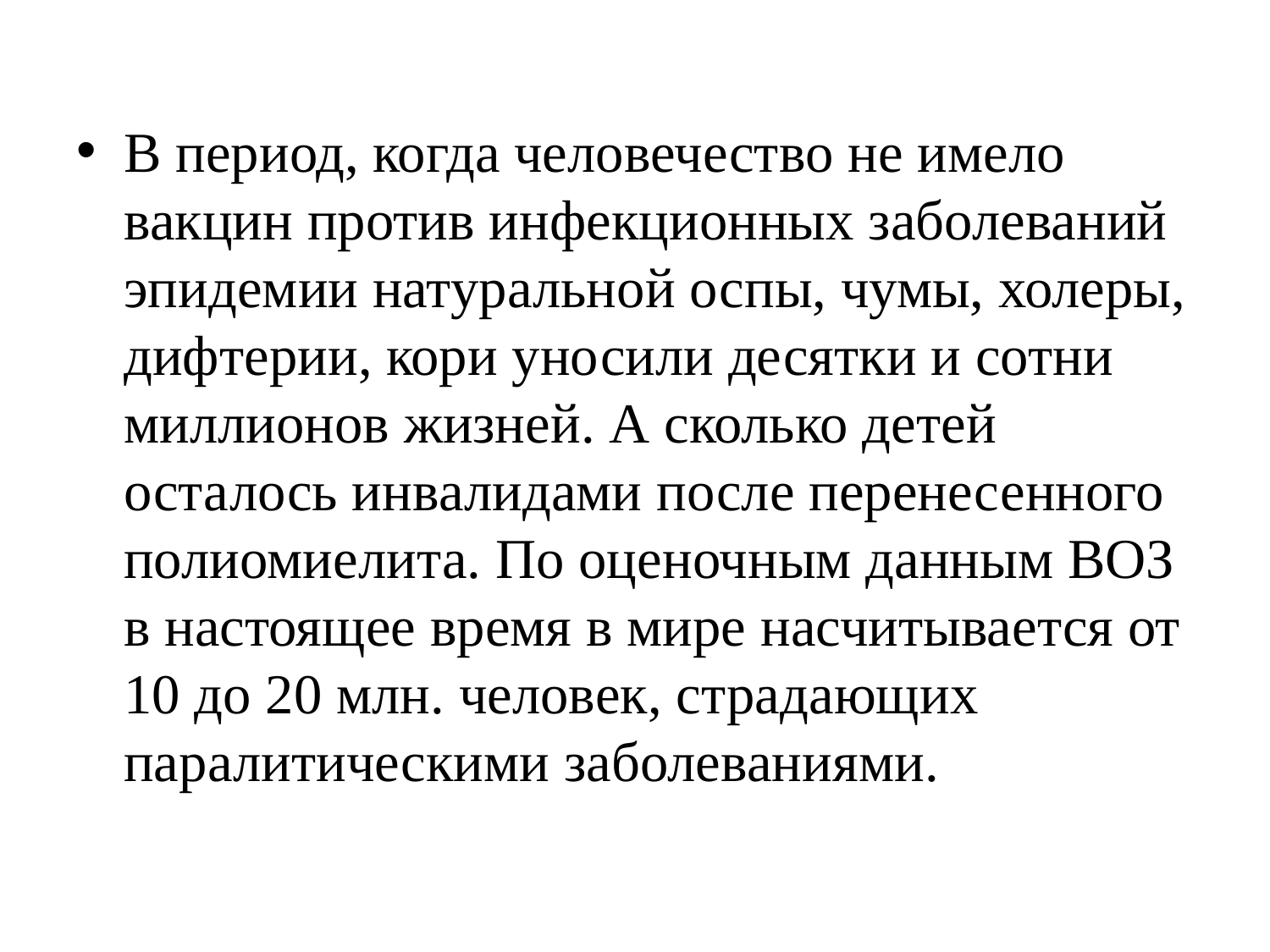

#
В период, когда человечество не имело вакцин против инфекционных заболеваний эпидемии натуральной оспы, чумы, холеры, дифтерии, кори уносили десятки и сотни миллионов жизней. А сколько детей осталось инвалидами после перенесенного полиомиелита. По оценочным данным ВОЗ в настоящее время в мире насчитывается от 10 до 20 млн. человек, страдающих паралитическими заболеваниями.